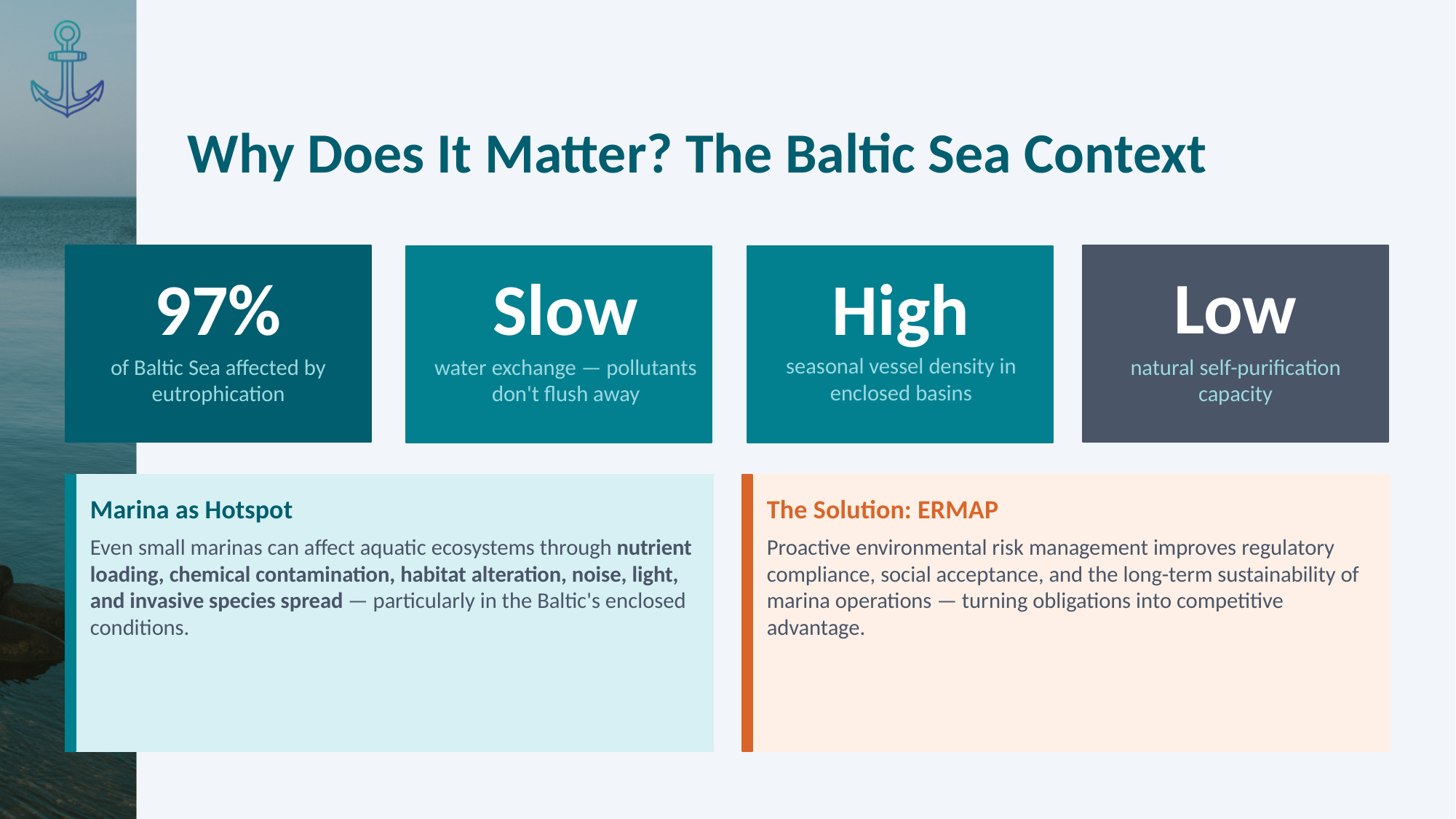

Why Does It Matter? The Baltic Sea Context

Low
97%
Slow
High
seasonal vessel density in enclosed basins
water exchange — pollutants don't flush away
of Baltic Sea affected by eutrophication
natural self-purification
capacity

Marina as Hotspot
The Solution: ERMAP
Even small marinas can affect aquatic ecosystems through nutrient loading, chemical contamination, habitat alteration, noise, light, and invasive species spread — particularly in the Baltic's enclosed conditions.
Proactive environmental risk management improves regulatory compliance, social acceptance, and the long-term sustainability of marina operations — turning obligations into competitive advantage.